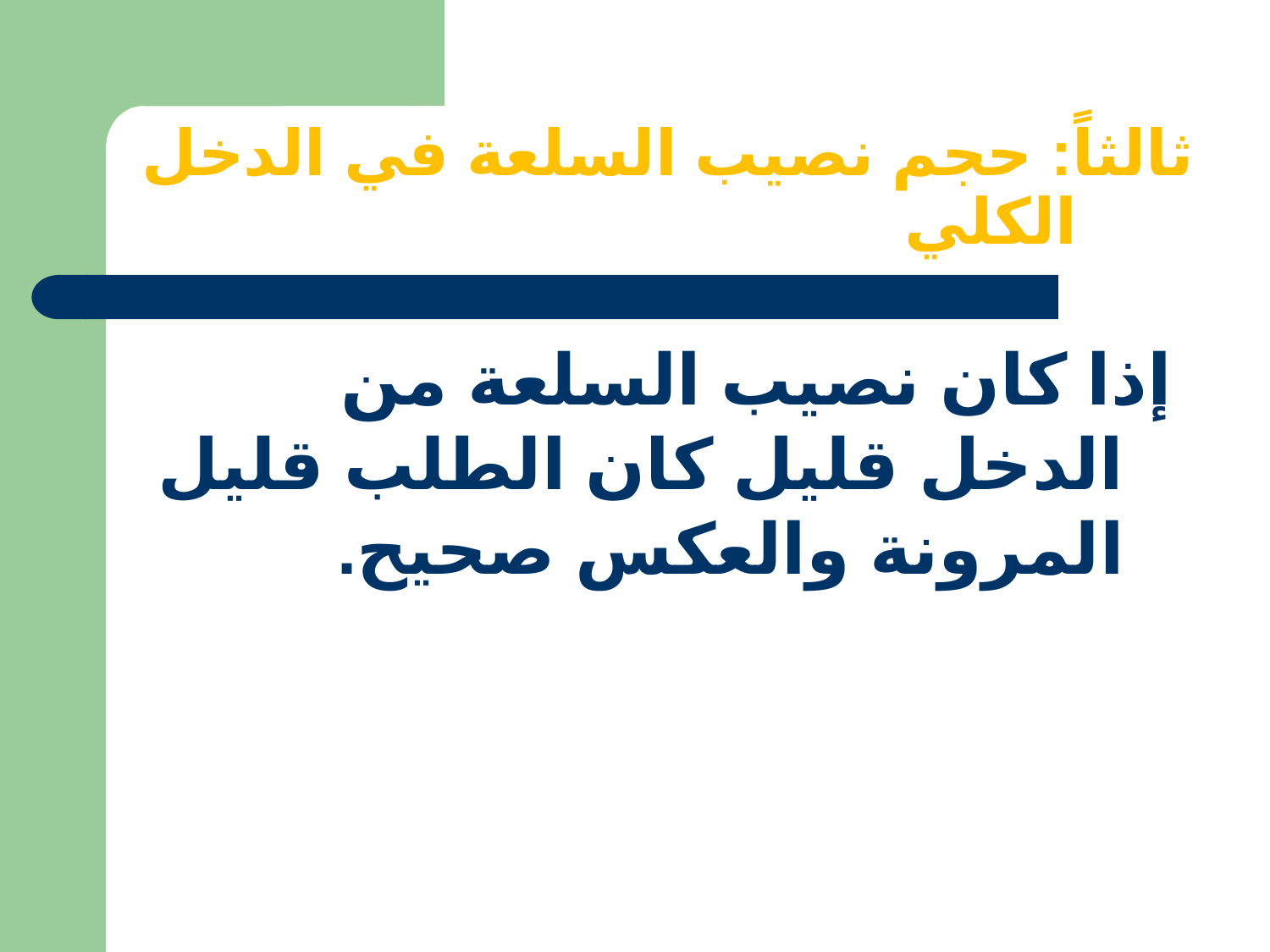

# ثالثاً: حجم نصيب السلعة في الدخل الكلي
إذا كان نصيب السلعة من الدخل قليل كان الطلب قليل المرونة والعكس صحيح.